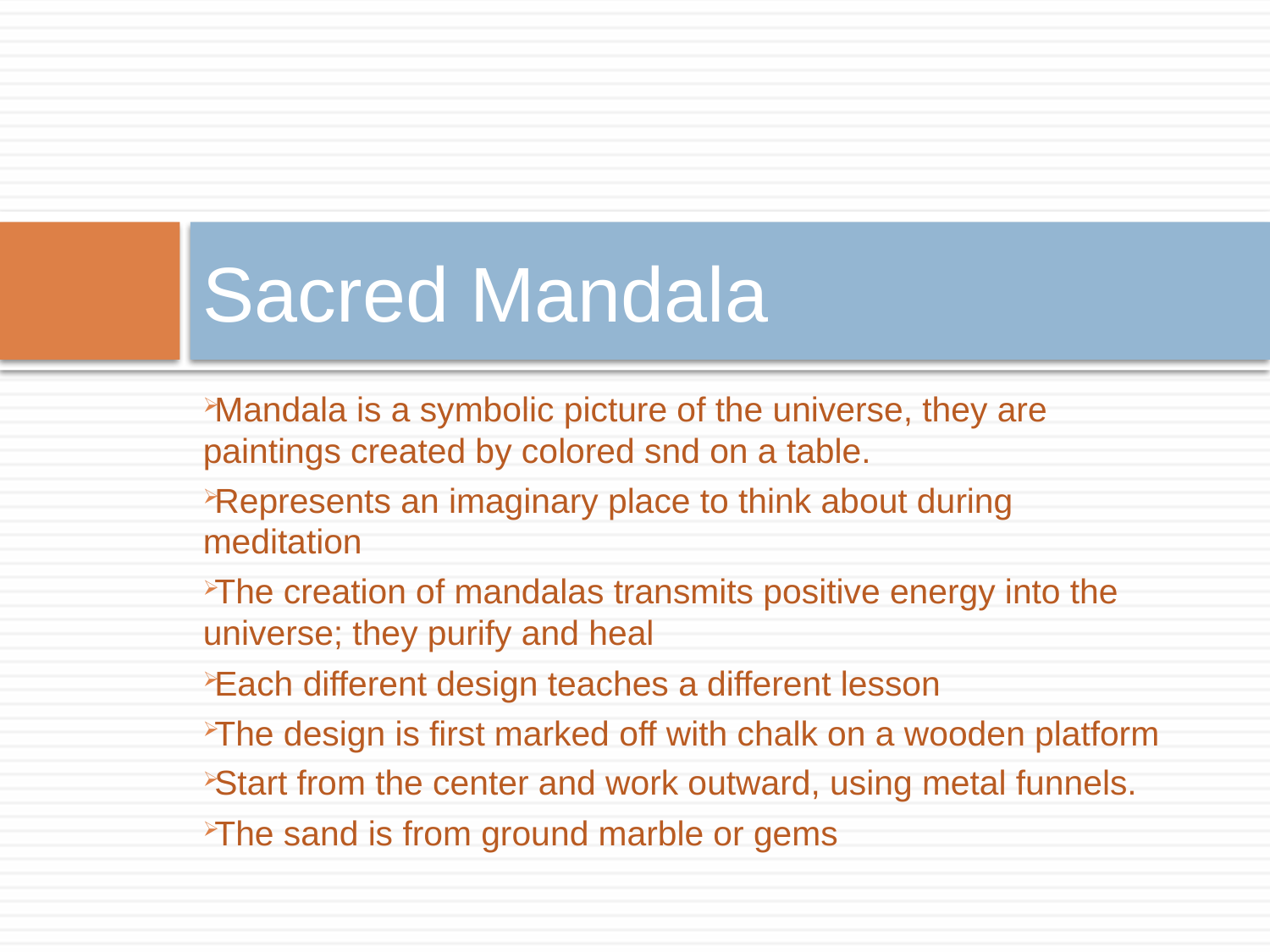

# Sacred Mandala
Mandala is a symbolic picture of the universe, they are paintings created by colored snd on a table.
Represents an imaginary place to think about during meditation
The creation of mandalas transmits positive energy into the universe; they purify and heal
Each different design teaches a different lesson
The design is first marked off with chalk on a wooden platform
Start from the center and work outward, using metal funnels.
The sand is from ground marble or gems